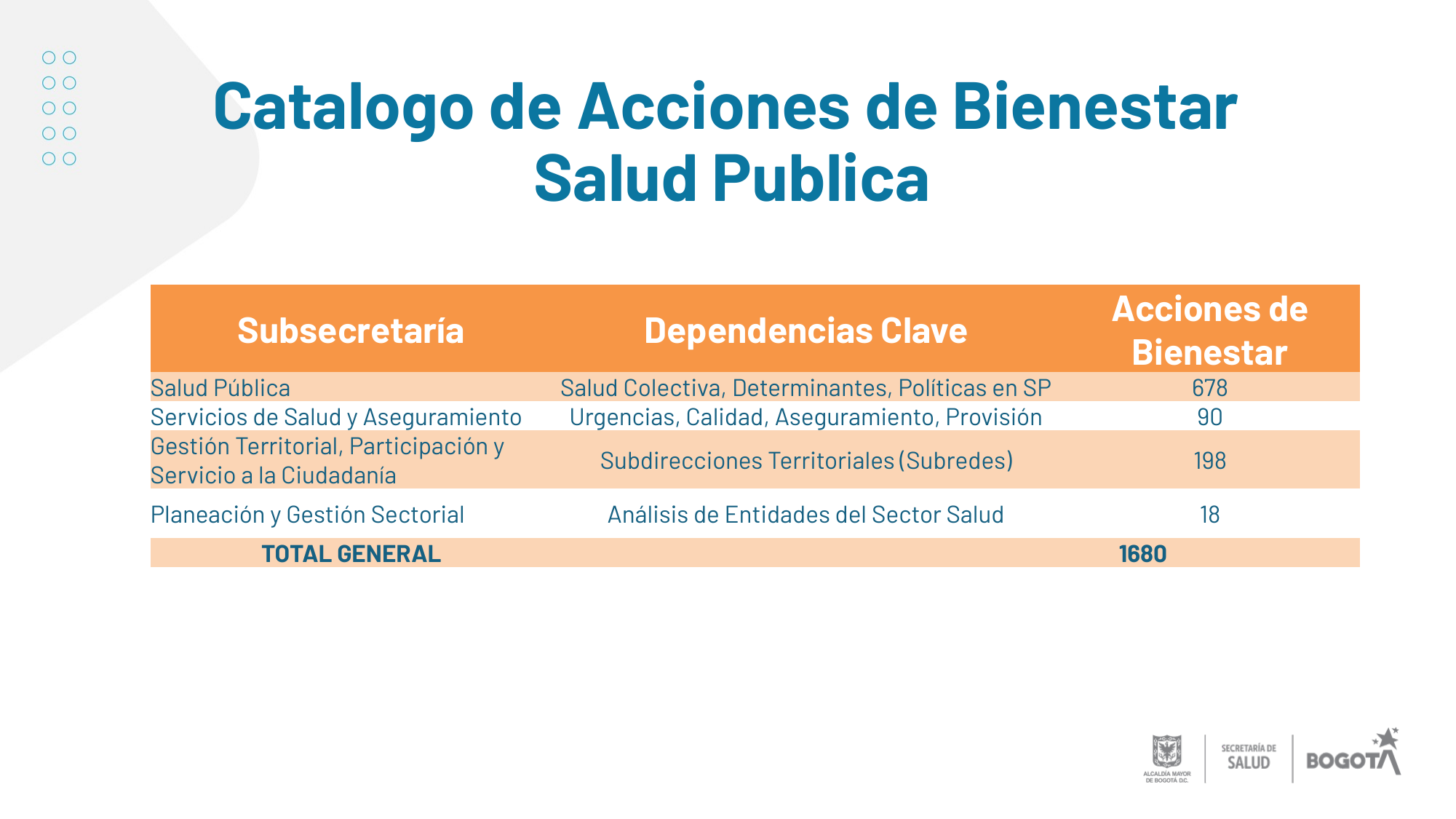

# Catalogo de Acciones de Bienestar Salud Publica
| Subsecretaría | Dependencias Clave | Acciones de Bienestar |
| --- | --- | --- |
| Salud Pública | Salud Colectiva, Determinantes, Políticas en SP | 678 |
| Servicios de Salud y Aseguramiento | Urgencias, Calidad, Aseguramiento, Provisión | 90 |
| Gestión Territorial, Participación y Servicio a la Ciudadanía | Subdirecciones Territoriales (Subredes) | 198 |
| Planeación y Gestión Sectorial | Análisis de Entidades del Sector Salud | 18 |
| TOTAL GENERAL | 1680 |  |